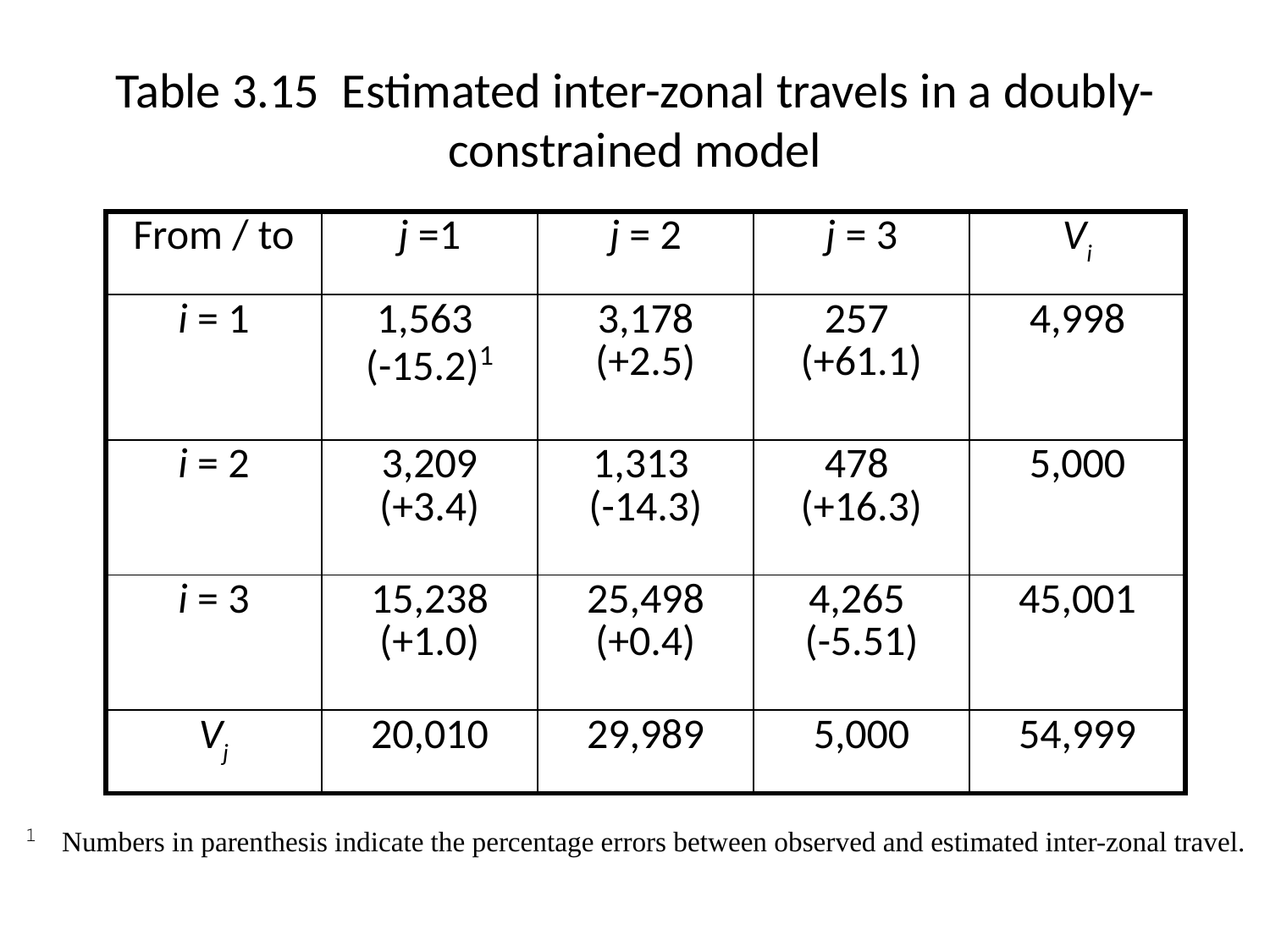

# Table 3.15  Estimated inter-zonal travels in a doubly-constrained model
| From / to | j =1 | j = 2 | j = 3 | Vi |
| --- | --- | --- | --- | --- |
| i = 1 | 1,563 (-15.2)1 | 3,178 (+2.5) | 257 (+61.1) | 4,998 |
| i = 2 | 3,209 (+3.4) | 1,313 (-14.3) | 478 (+16.3) | 5,000 |
| i = 3 | 15,238 (+1.0) | 25,498 (+0.4) | 4,265 (-5.51) | 45,001 |
| Vj | 20,010 | 29,989 | 5,000 | 54,999 |

     1    Numbers in parenthesis indicate the percentage errors between observed and estimated inter-zonal travel.